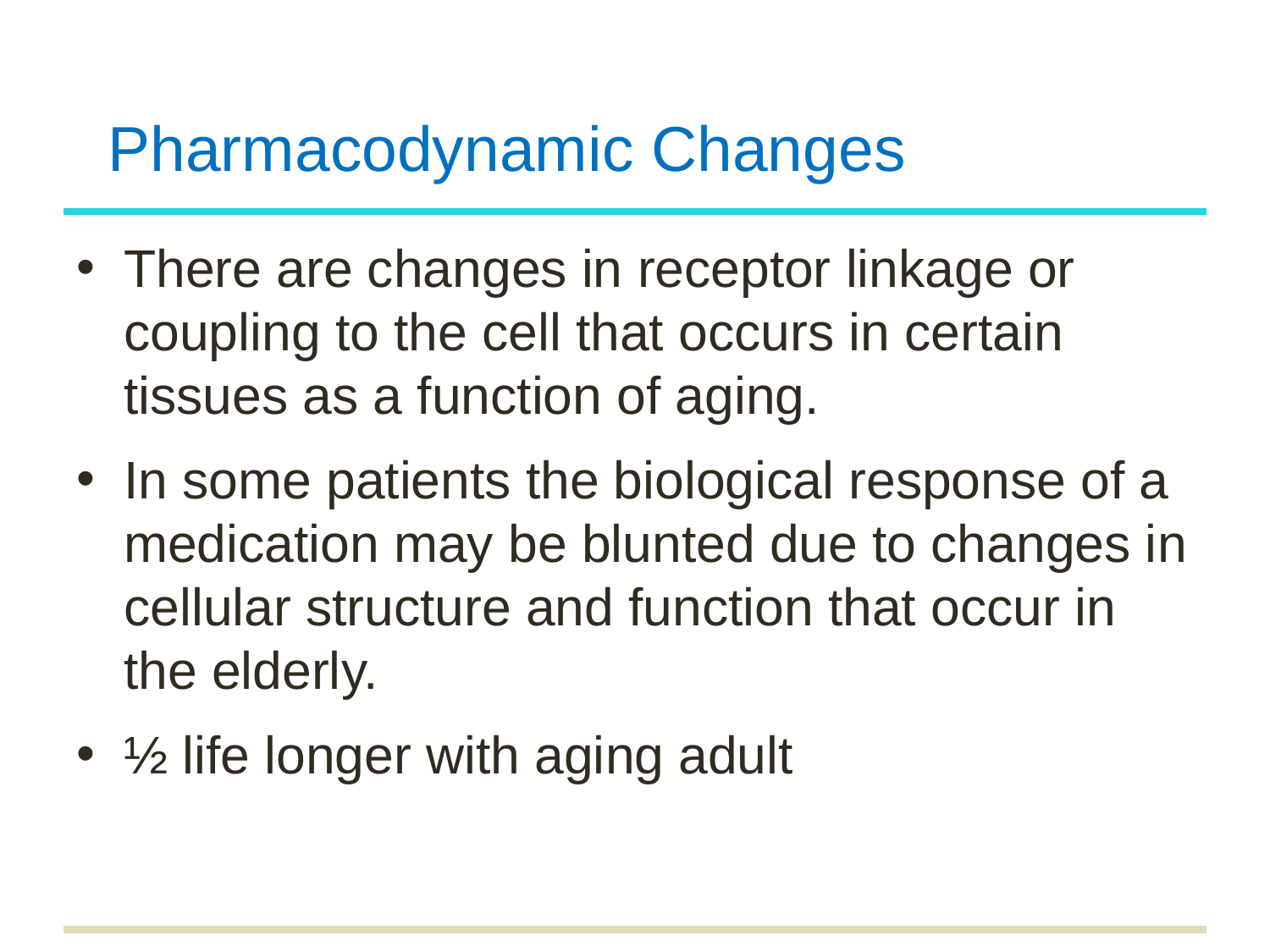

# Pharmacodynamic Changes
There are changes in receptor linkage or coupling to the cell that occurs in certain tissues as a function of aging.
In some patients the biological response of a medication may be blunted due to changes in cellular structure and function that occur in the elderly.
½ life longer with aging adult